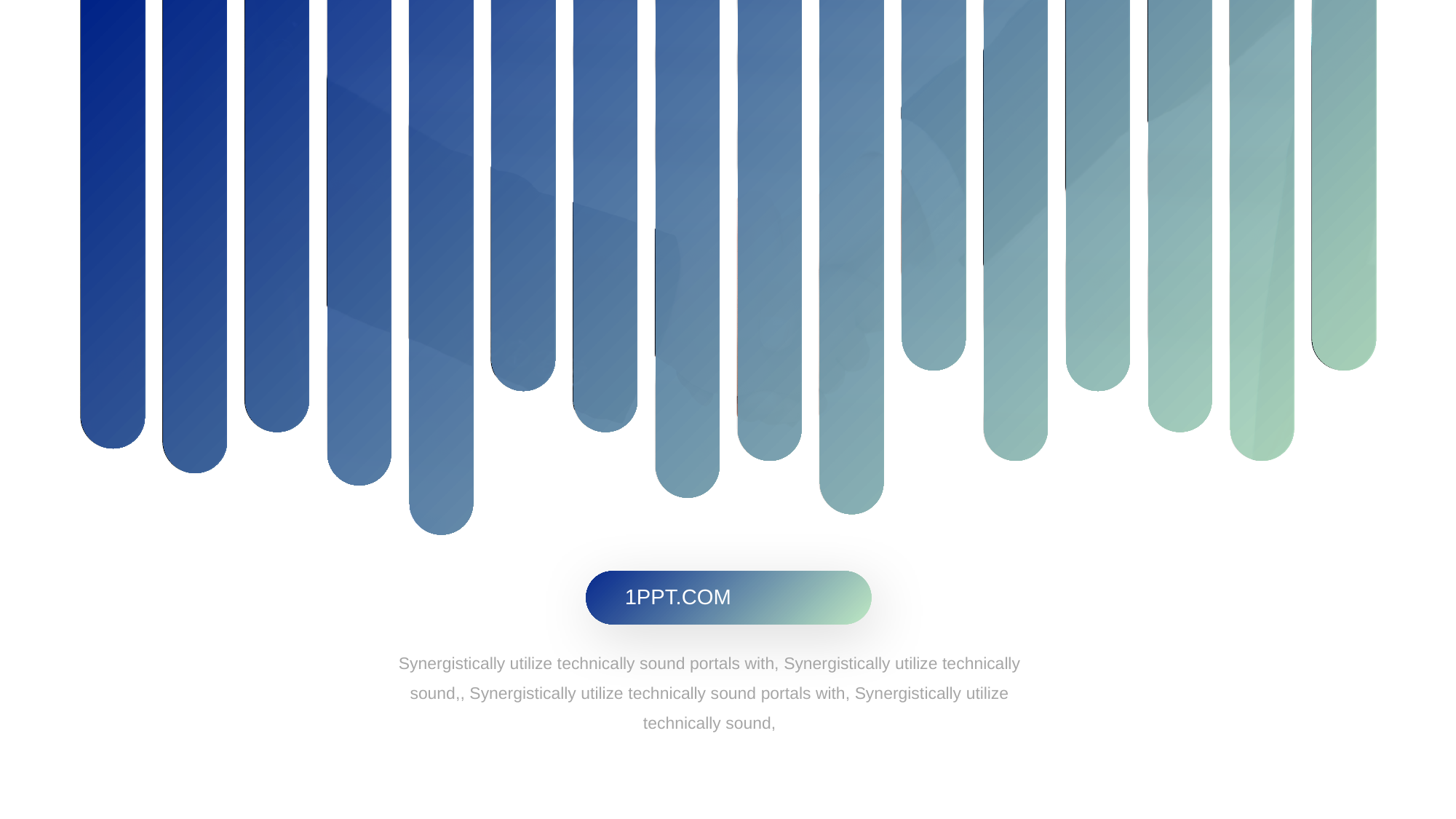

1PPT.COM
Synergistically utilize technically sound portals with, Synergistically utilize technically sound,, Synergistically utilize technically sound portals with, Synergistically utilize technically sound,